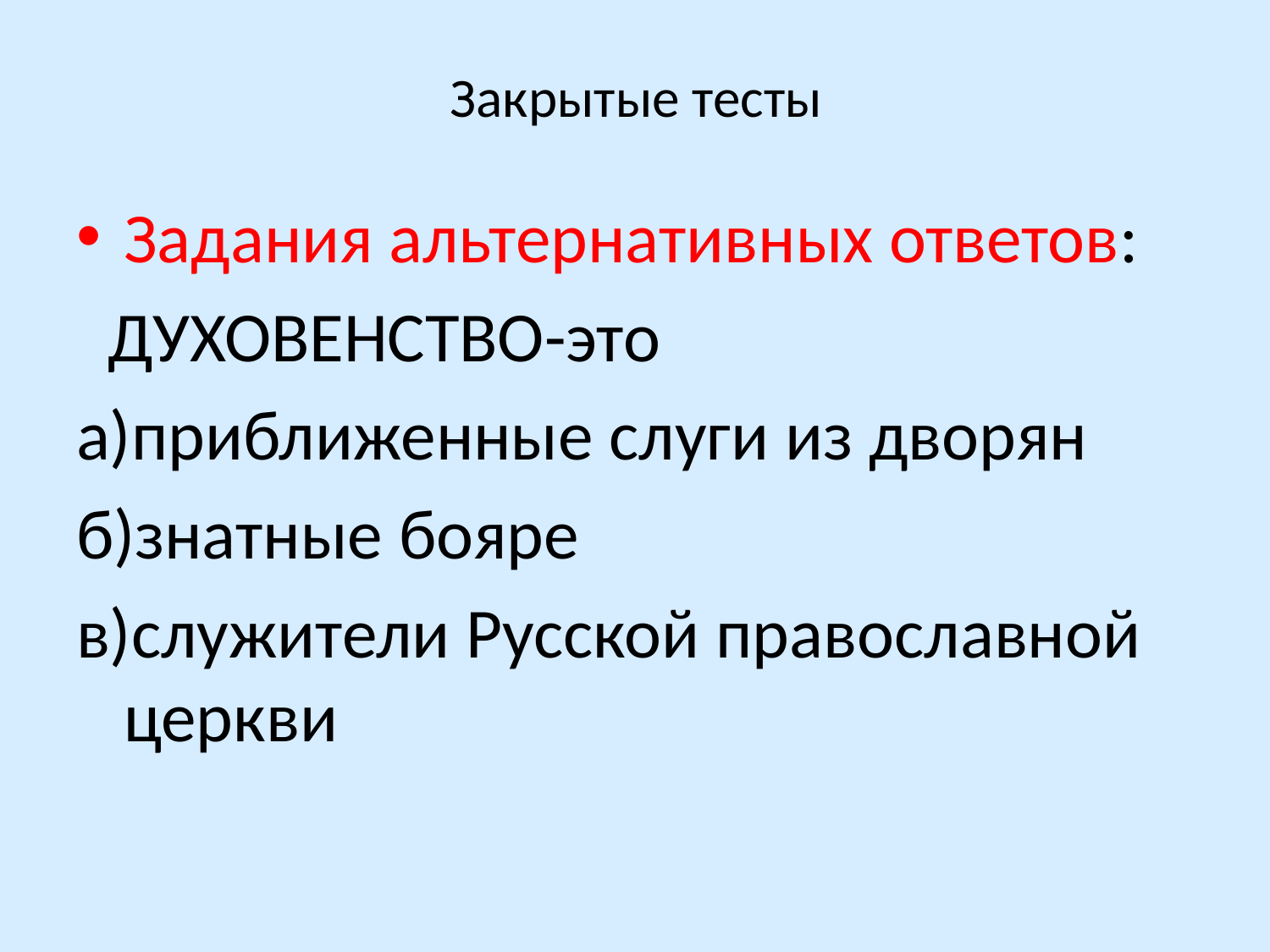

# Закрытые тесты
Задания альтернативных ответов:
  ДУХОВЕНСТВО-это
а)приближенные слуги из дворян
б)знатные бояре
в)служители Русской православной церкви